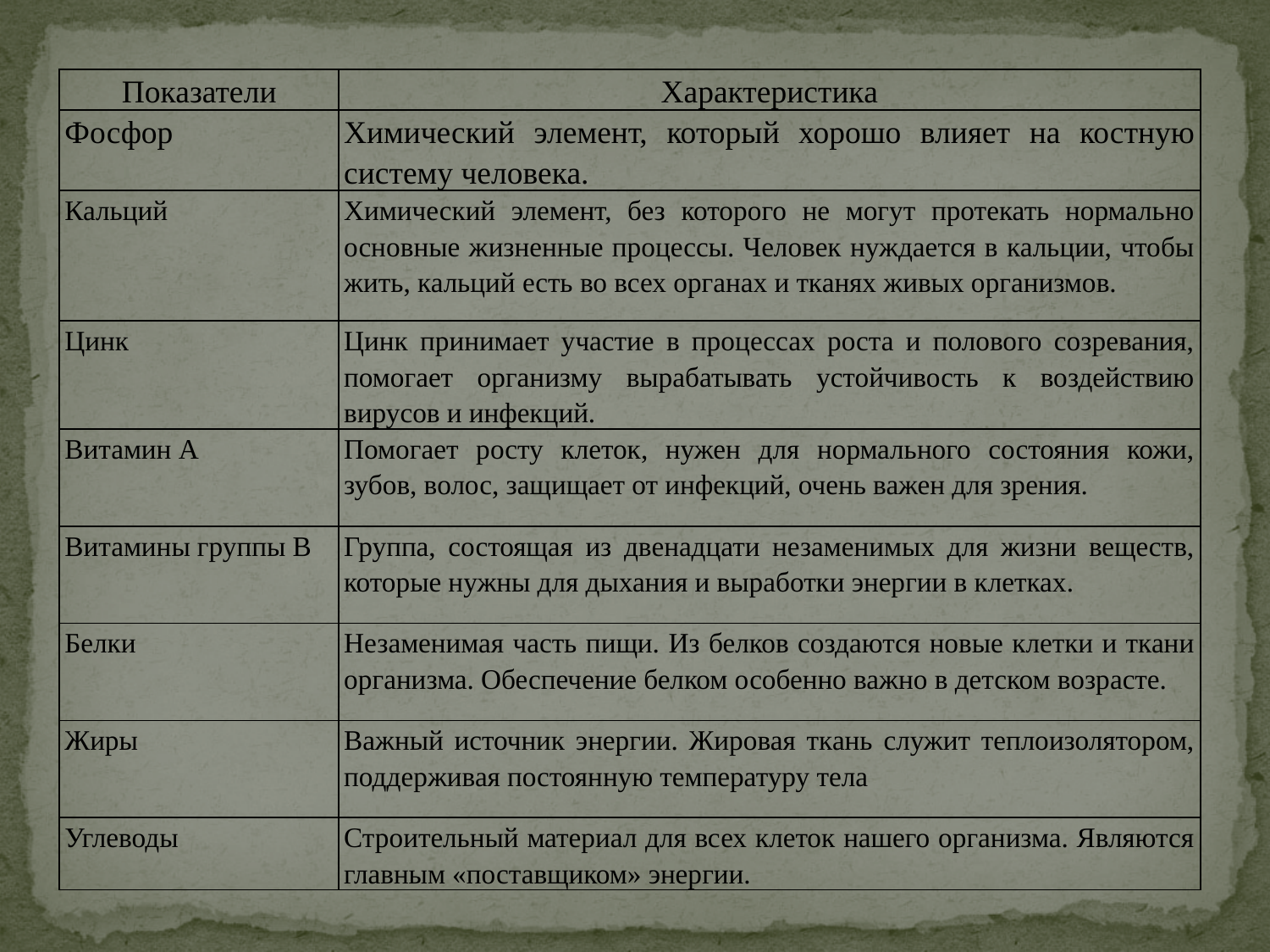

| Показатели | Характеристика |
| --- | --- |
| Фосфор | Химический элемент, который хорошо влияет на костную систему человека. |
| Кальций | Химический элемент, без которого не могут протекать нормально основные жизненные процессы. Человек нуждается в кальции, чтобы жить, кальций есть во всех органах и тканях живых организмов. |
| Цинк | Цинк принимает участие в процессах роста и полового созревания, помогает организму вырабатывать устойчивость к воздействию вирусов и инфекций. |
| Витамин А | Помогает росту клеток, нужен для нормального состояния кожи, зубов, волос, защищает от инфекций, очень важен для зрения. |
| Витамины группы В | Группа, состоящая из двенадцати незаменимых для жизни веществ, которые нужны для дыхания и выработки энергии в клетках. |
| Белки | Незаменимая часть пищи. Из белков создаются новые клетки и ткани организма. Обеспечение белком особенно важно в детском возрасте. |
| Жиры | Важный источник энергии. Жировая ткань служит теплоизолятором, поддерживая постоянную температуру тела |
| Углеводы | Строительный материал для всех клеток нашего организма. Являются главным «поставщиком» энергии. |